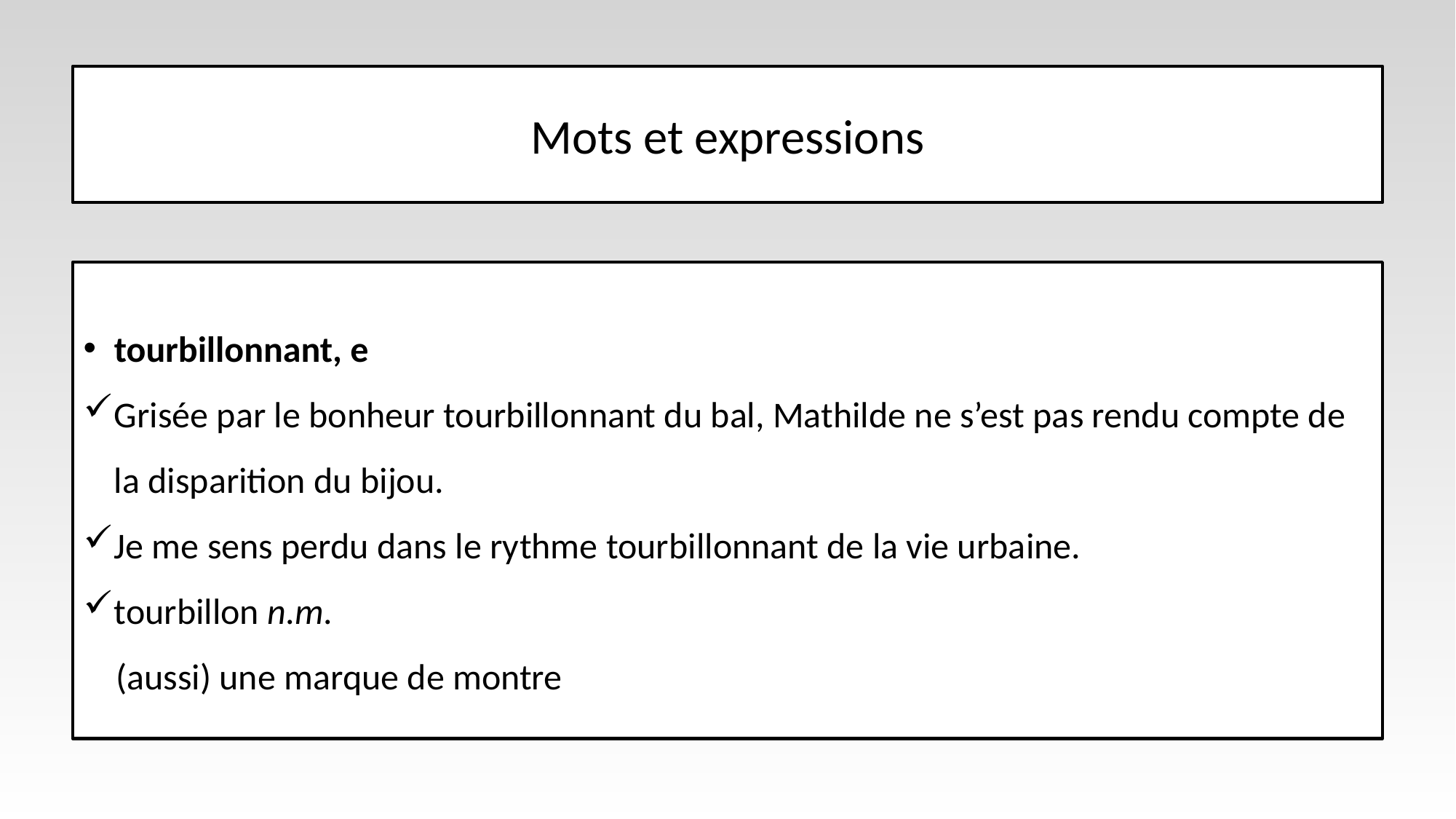

# Mots et expressions
tourbillonnant, e
Grisée par le bonheur tourbillonnant du bal, Mathilde ne s’est pas rendu compte de la disparition du bijou.
Je me sens perdu dans le rythme tourbillonnant de la vie urbaine.
tourbillon n.m.
(aussi) une marque de montre